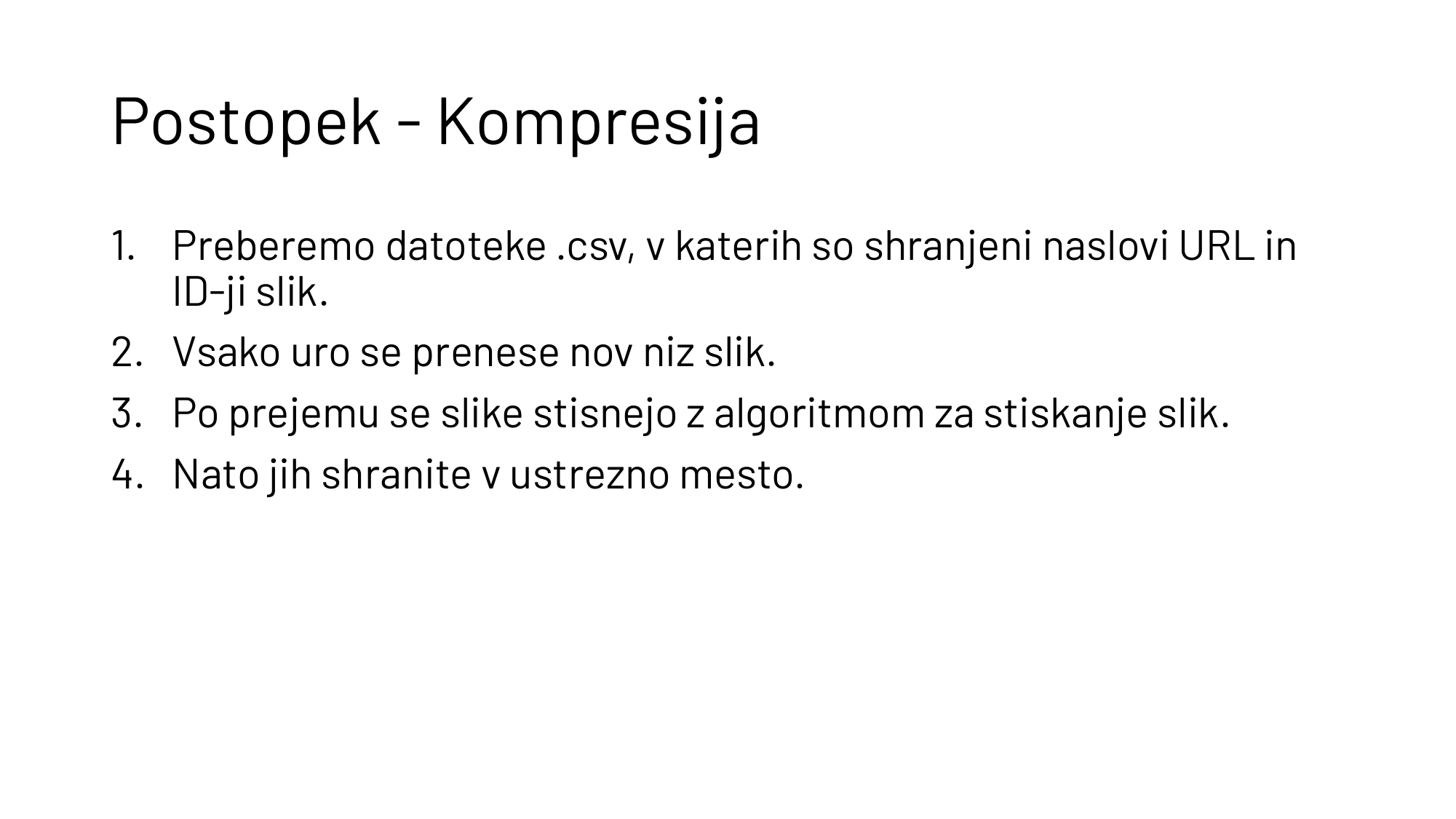

# Postopek - Kompresija
Preberemo datoteke .csv, v katerih so shranjeni naslovi URL in ID-ji slik.
Vsako uro se prenese nov niz slik.
Po prejemu se slike stisnejo z algoritmom za stiskanje slik.
Nato jih shranite v ustrezno mesto.